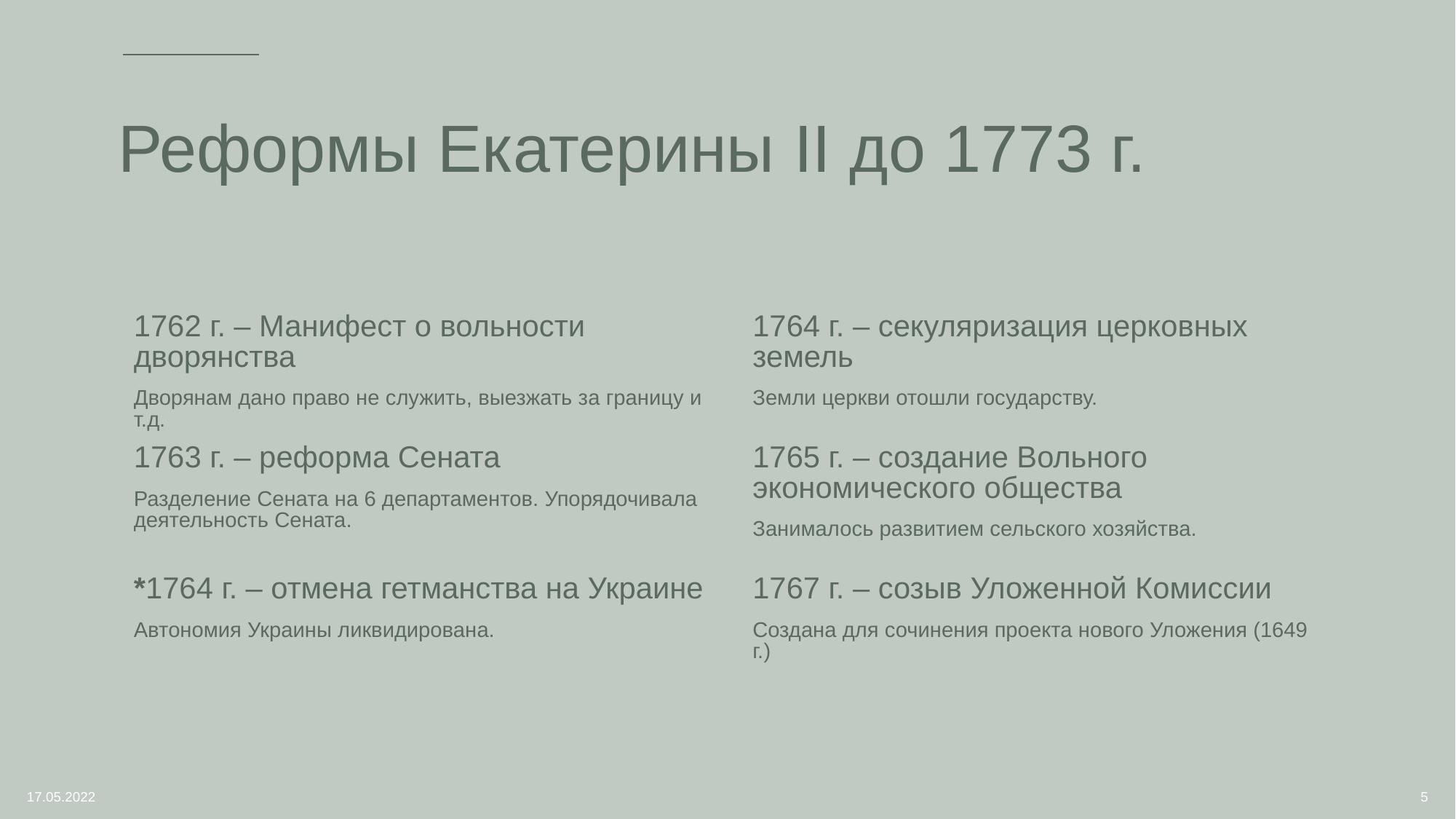

# Реформы Екатерины II до 1773 г.
| 1762 г. – Манифест о вольности дворянства Дворянам дано право не служить, выезжать за границу и т.д. | 1764 г. – секуляризация церковных земель Земли церкви отошли государству. |
| --- | --- |
| 1763 г. – реформа Сената Разделение Сената на 6 департаментов. Упорядочивала деятельность Сената. | 1765 г. – создание Вольного экономического общества Занималось развитием сельского хозяйства. |
| \*1764 г. – отмена гетманства на Украине Автономия Украины ликвидирована. | 1767 г. – созыв Уложенной Комиссии Создана для сочинения проекта нового Уложения (1649 г.) |
17.05.2022
5